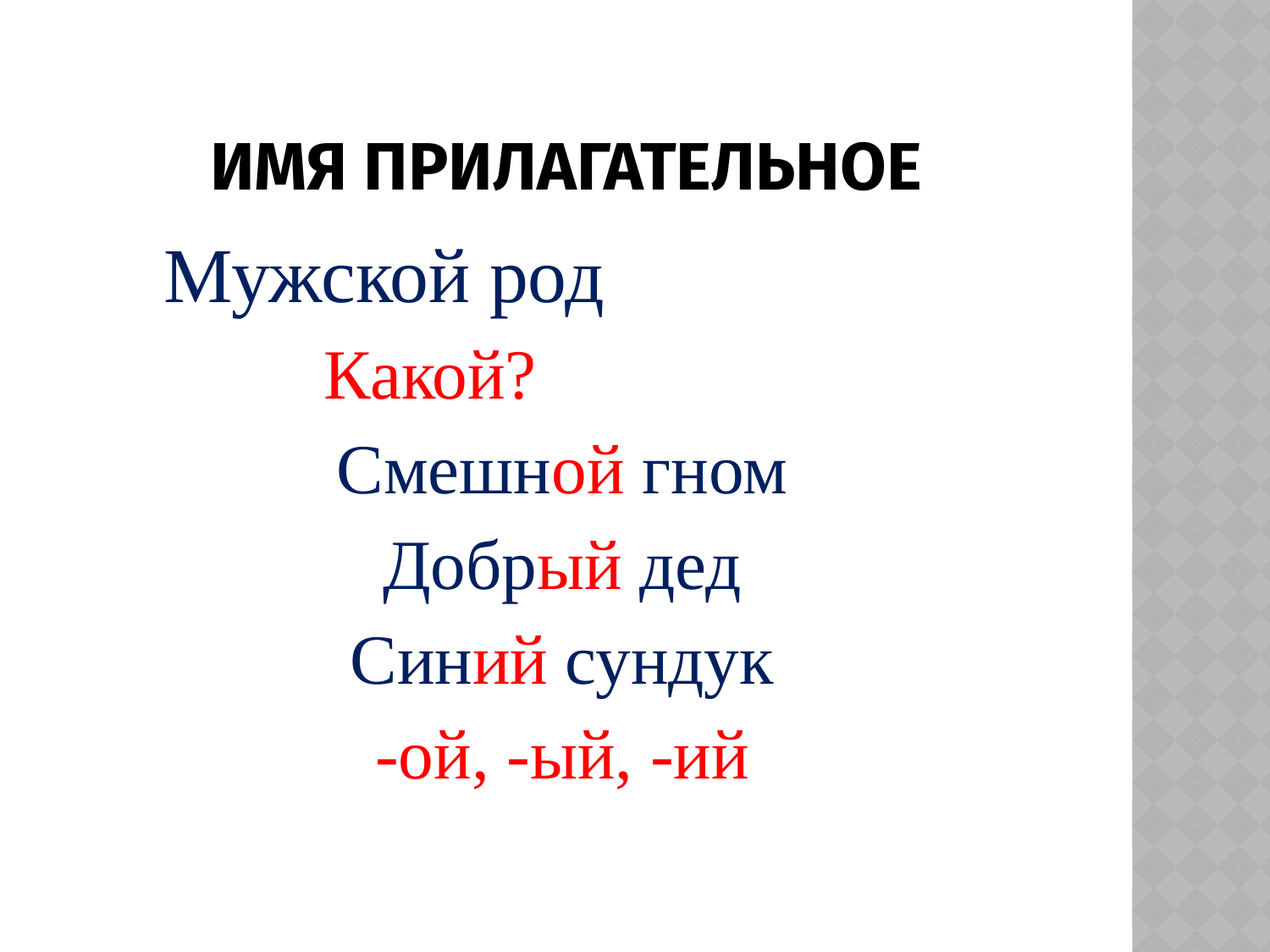

# Имя прилагательное
Мужской род
Какой?
Смешной гном
Добрый дед
Синий сундук
-ой, -ый, -ий